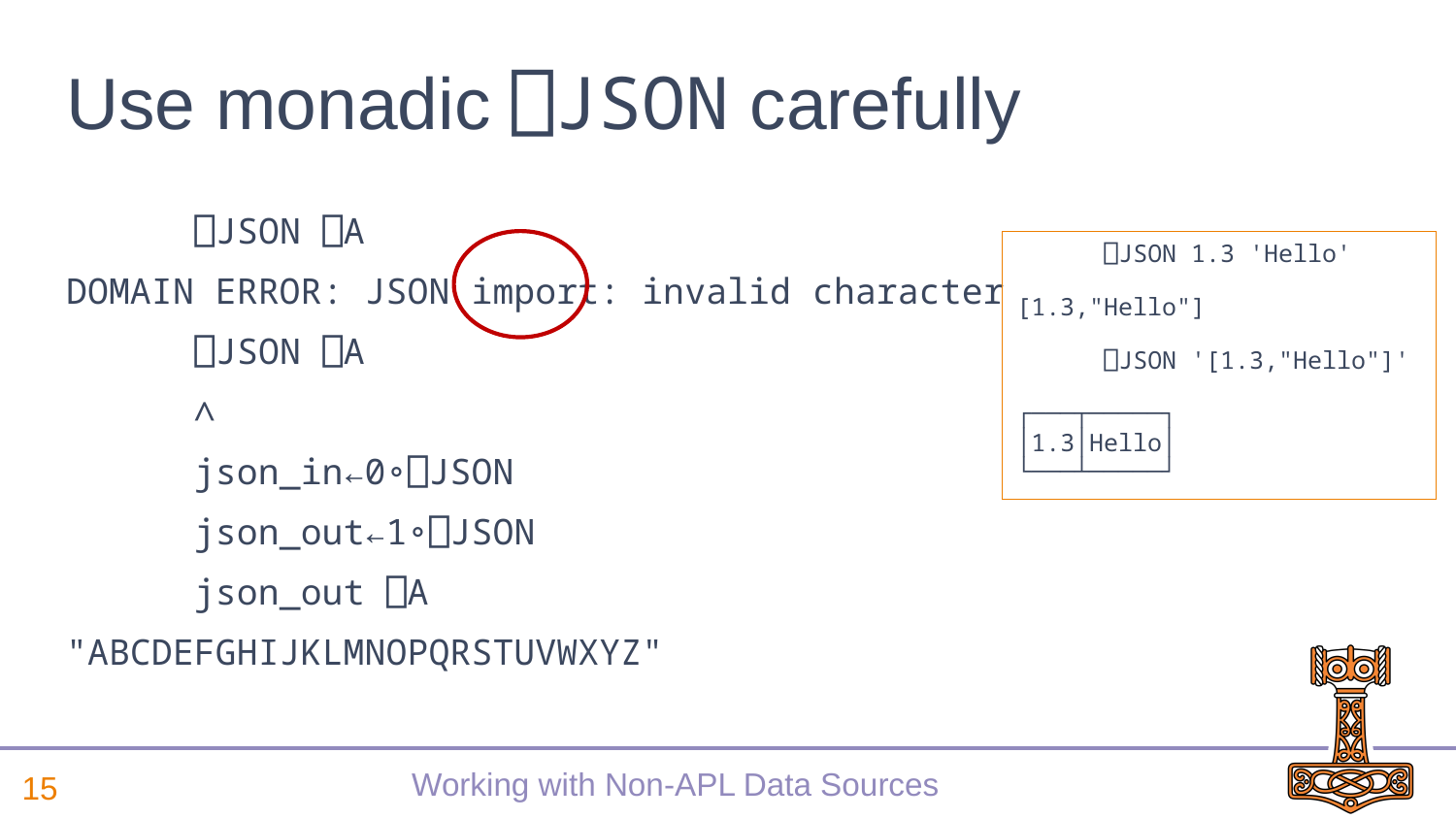

# Use monadic ⎕JSON carefully
      ⎕JSON ⎕A
DOMAIN ERROR: JSON import: invalid character
      ⎕JSON ⎕A
      ∧
      json_in←0∘⎕JSON
      json_out←1∘⎕JSON
      json_out ⎕A
"ABCDEFGHIJKLMNOPQRSTUVWXYZ"

      ⎕JSON 1.3 'Hello'
[1.3,"Hello"]
      ⎕JSON '[1.3,"Hello"]'
┌───┬─────┐
│1.3│Hello│
└───┴─────┘